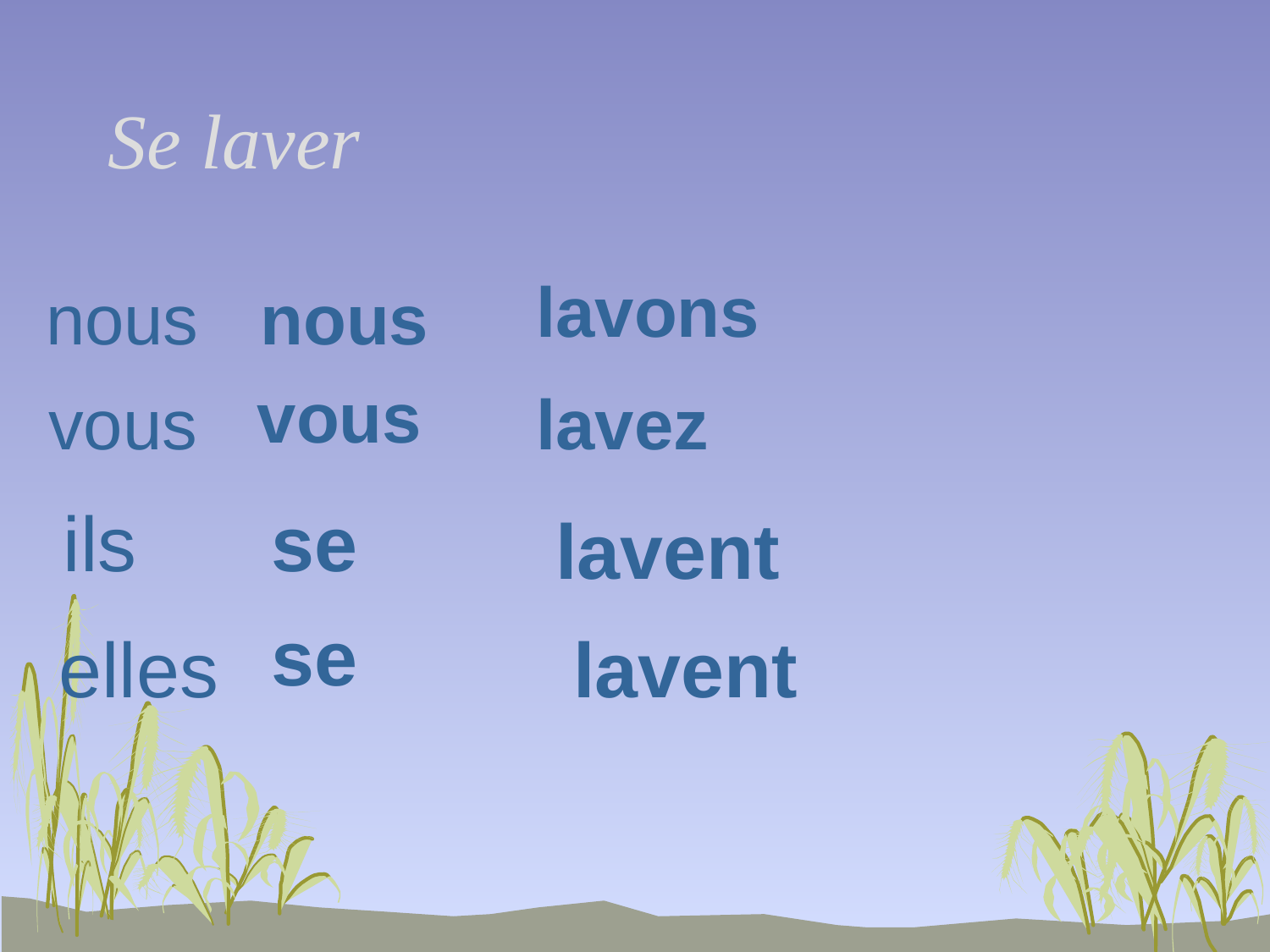

# Se laver
lavons
nous
nous
vous
vous
lavez
ils
se
lavent
se
elles
lavent